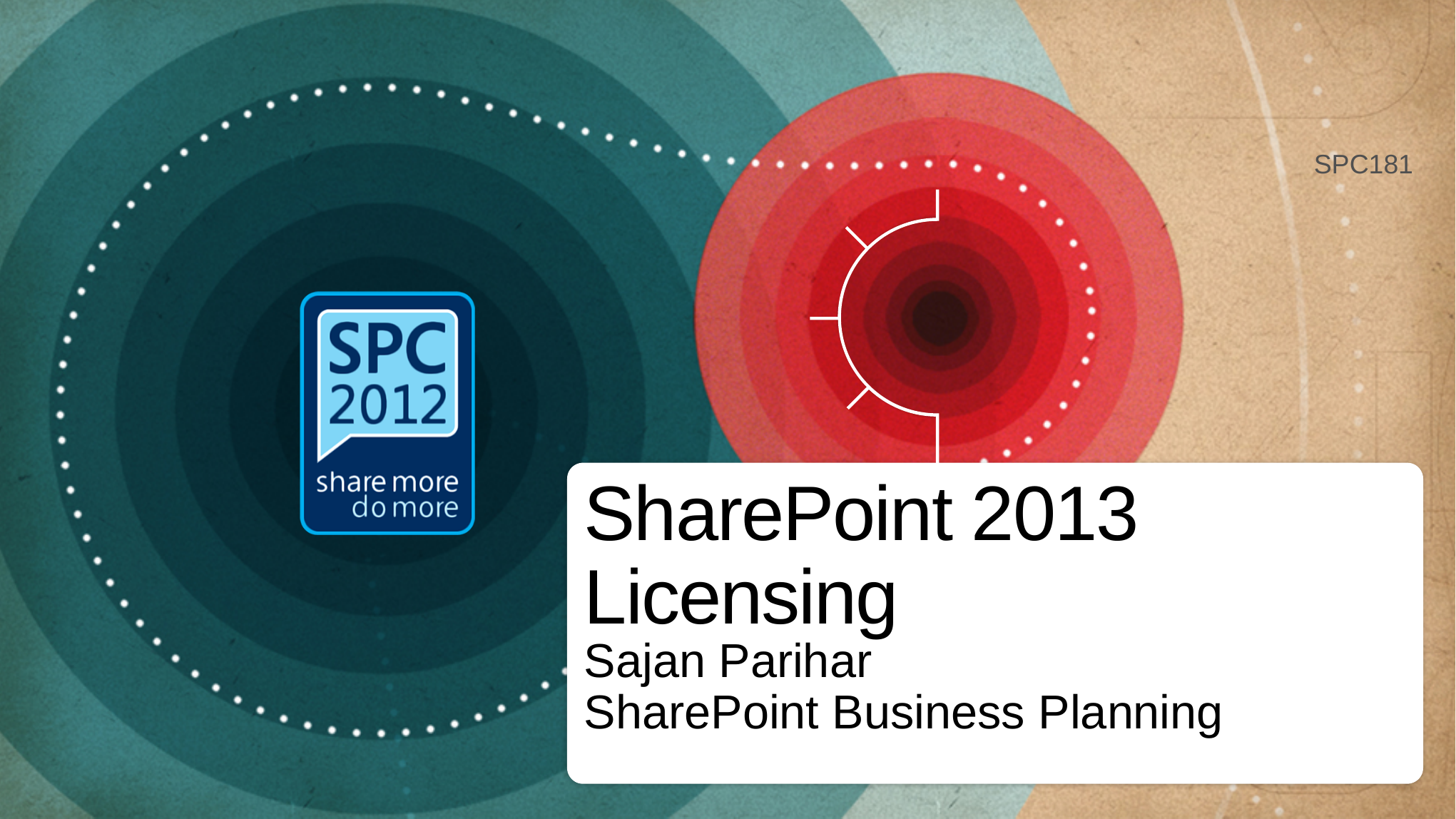

SPC181
# SharePoint 2013 Licensing
Sajan Parihar
SharePoint Business Planning